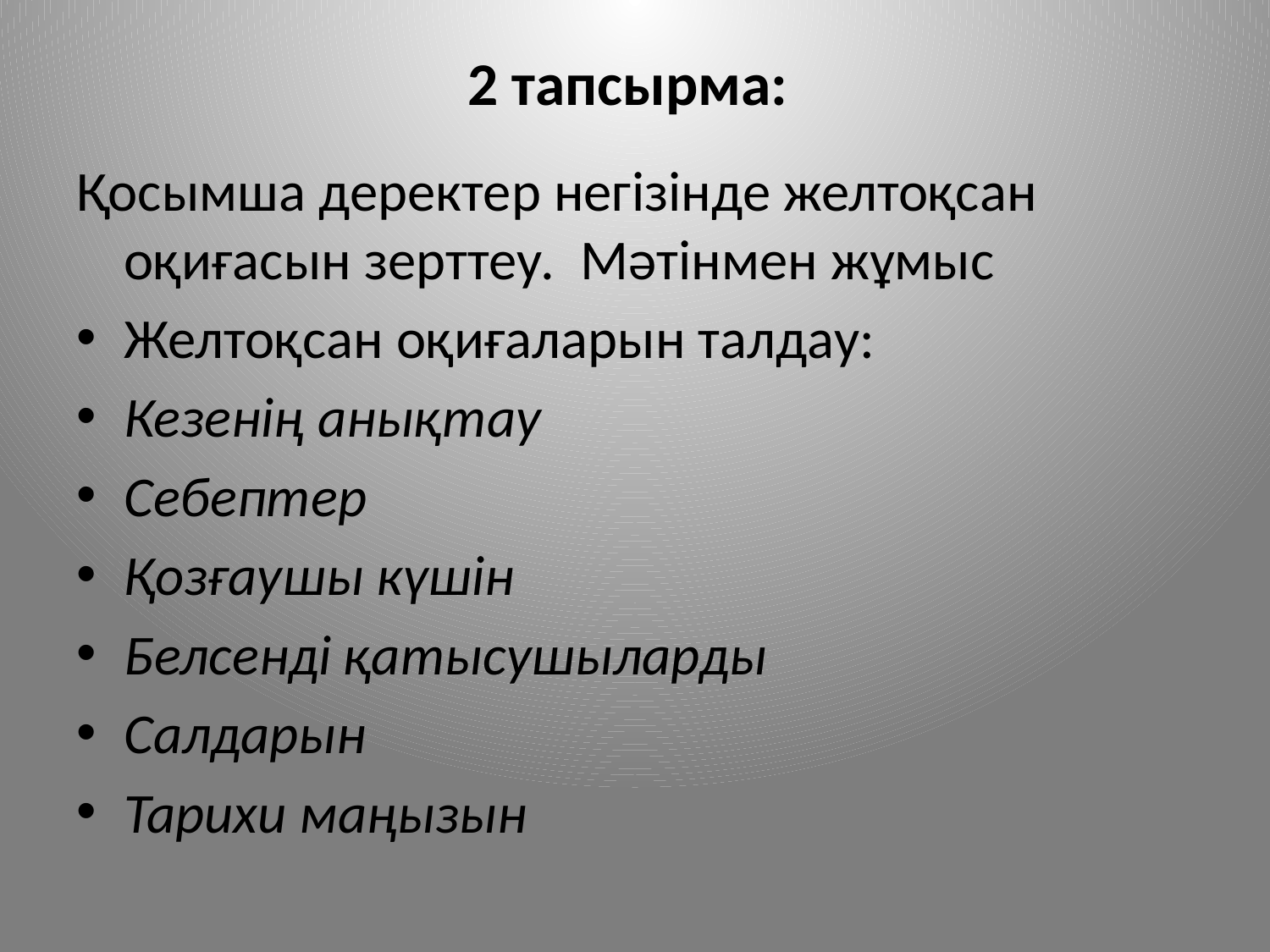

# 2 тапсырма:
Қосымша деректер негізінде желтоқсан оқиғасын зерттеу.  Мәтінмен жұмыс
Желтоқсан оқиғаларын талдау:
Кезенің анықтау
Себептер
Қозғаушы күшін
Белсенді қатысушыларды
Салдарын
Тарихи маңызын